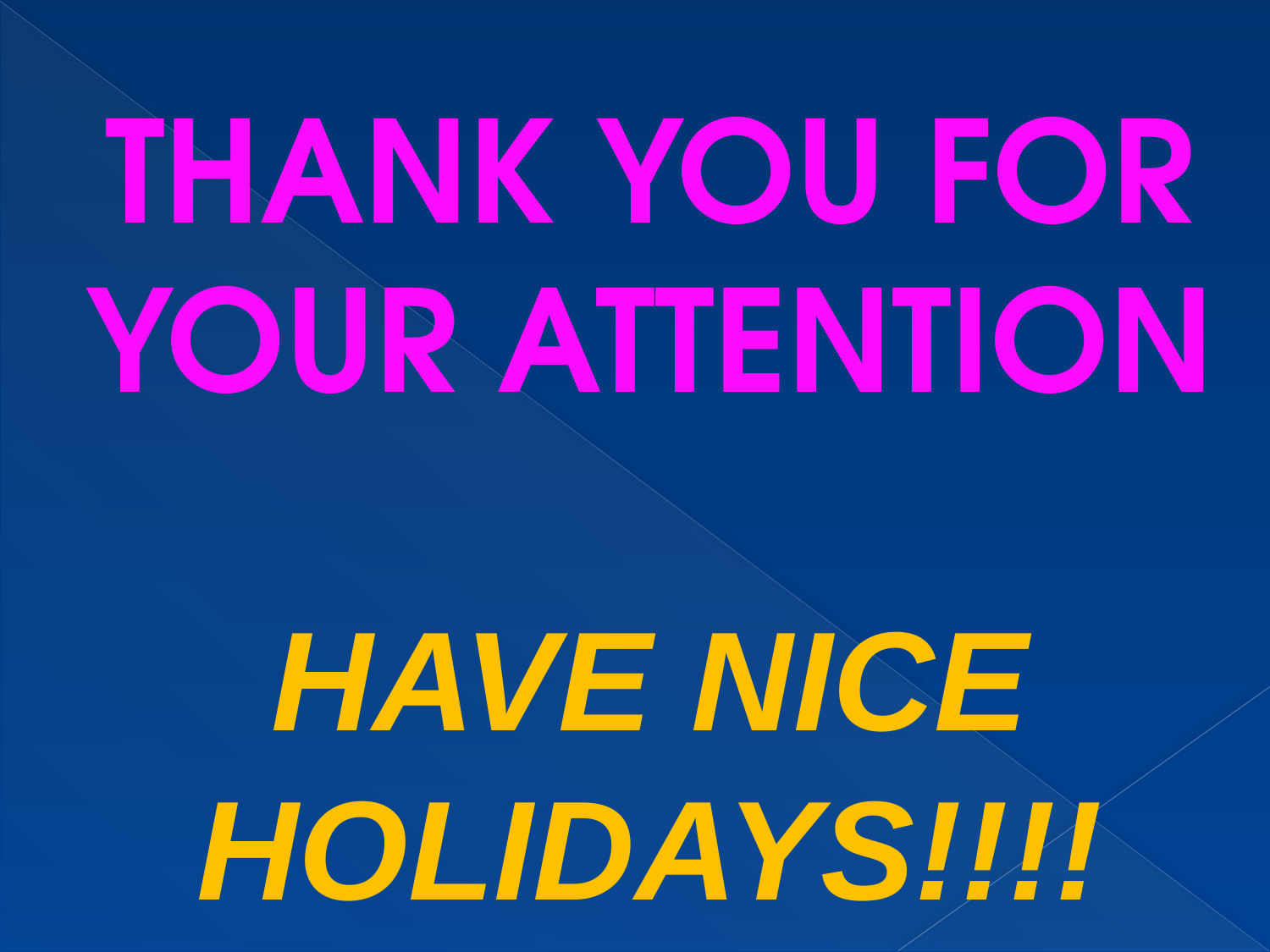

THANK YOU FOR YOUR ATTENTION

HAVE NICE HOLIDAYS!!!!